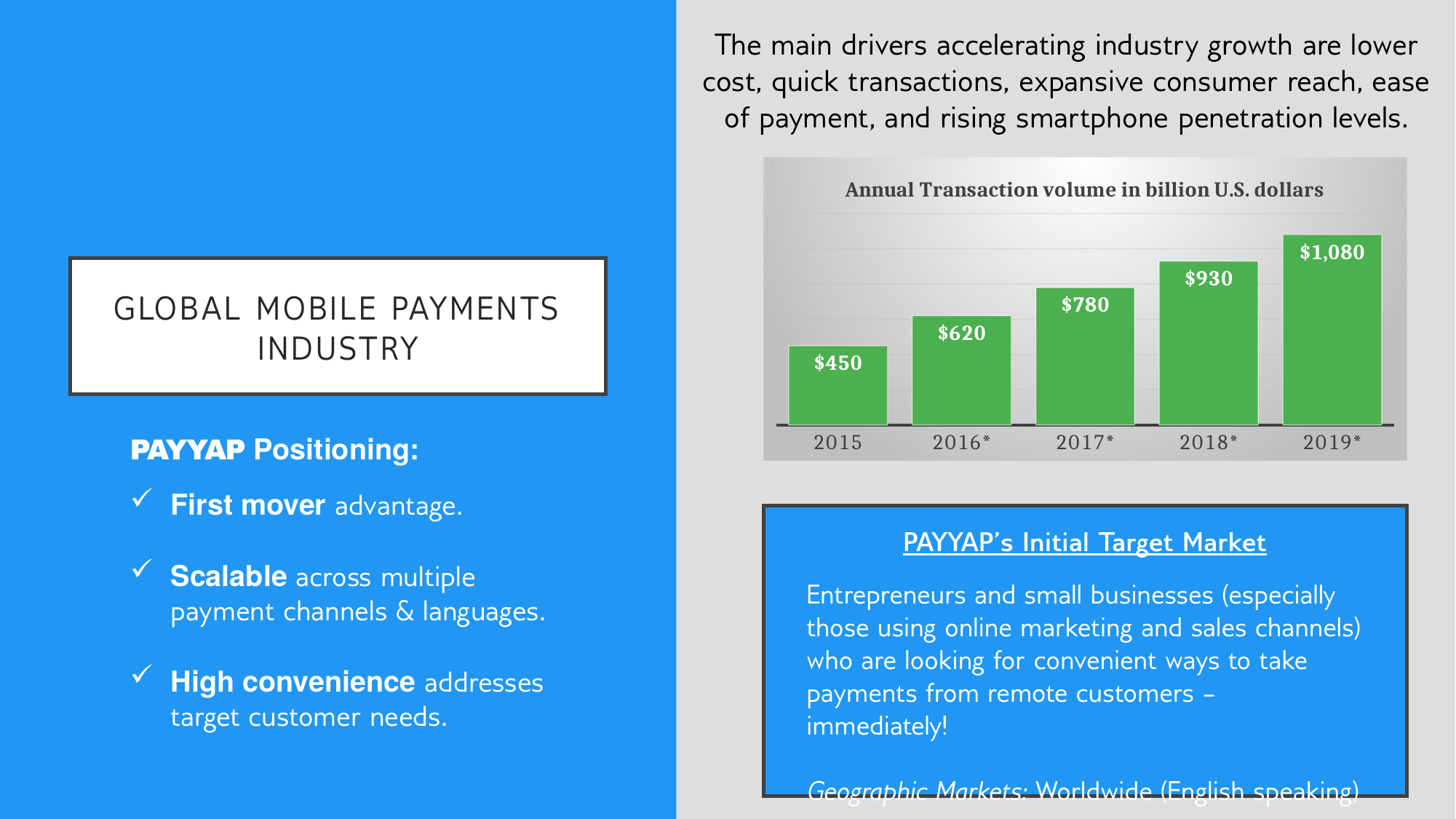

The main drivers accelerating industry growth are lower cost, quick transactions, expansive consumer reach, ease of payment, and rising smartphone penetration levels.

### Chart: Annual Transaction volume in billion U.S. dollars

| Category | 2015 |
|---|---|
| 2015 | 450.0 |
| 2016* | 620.0 |
| 2017* | 780.0 |
| 2018* | 930.0 |
| 2019* | 1080.0 |
# Global Mobile Payments Industry
PAYYAP Positioning:
First mover advantage.
Scalable across multiple payment channels & languages.
High convenience addresses target customer needs.

PAYYAP’s Initial Target Market
Entrepreneurs and small businesses (especially those using online marketing and sales channels) who are looking for convenient ways to take payments from remote customers – immediately!

Geographic Markets: Worldwide (English speaking)